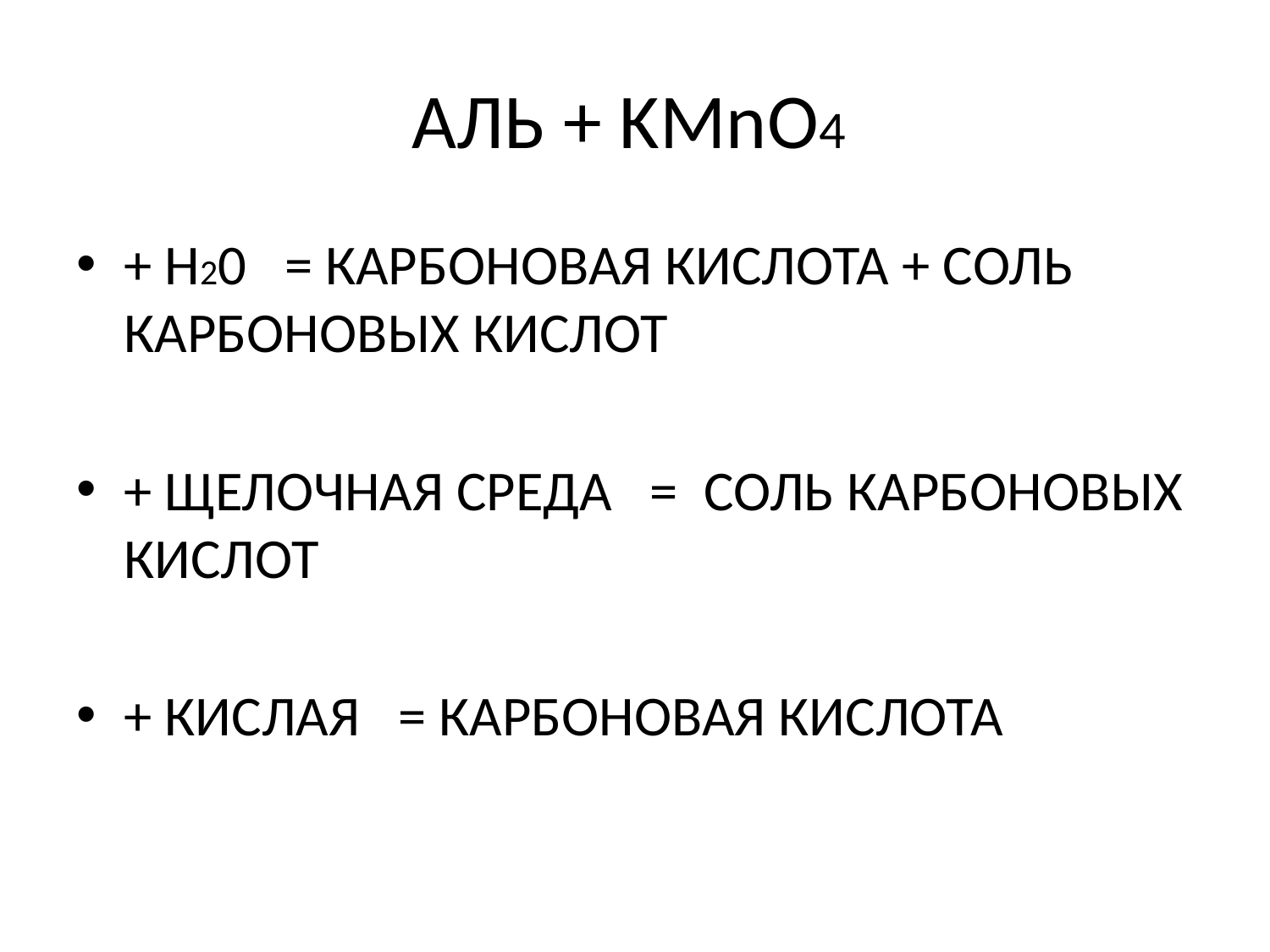

# АЛЬ + KMnO4
+ H20   = КАРБОНОВАЯ КИСЛОТА + СОЛЬ КАРБОНОВЫХ КИСЛОТ

+ ЩЕЛОЧНАЯ СРЕДА   =  СОЛЬ КАРБОНОВЫХ КИСЛОТ

+ КИСЛАЯ   = КАРБОНОВАЯ КИСЛОТА